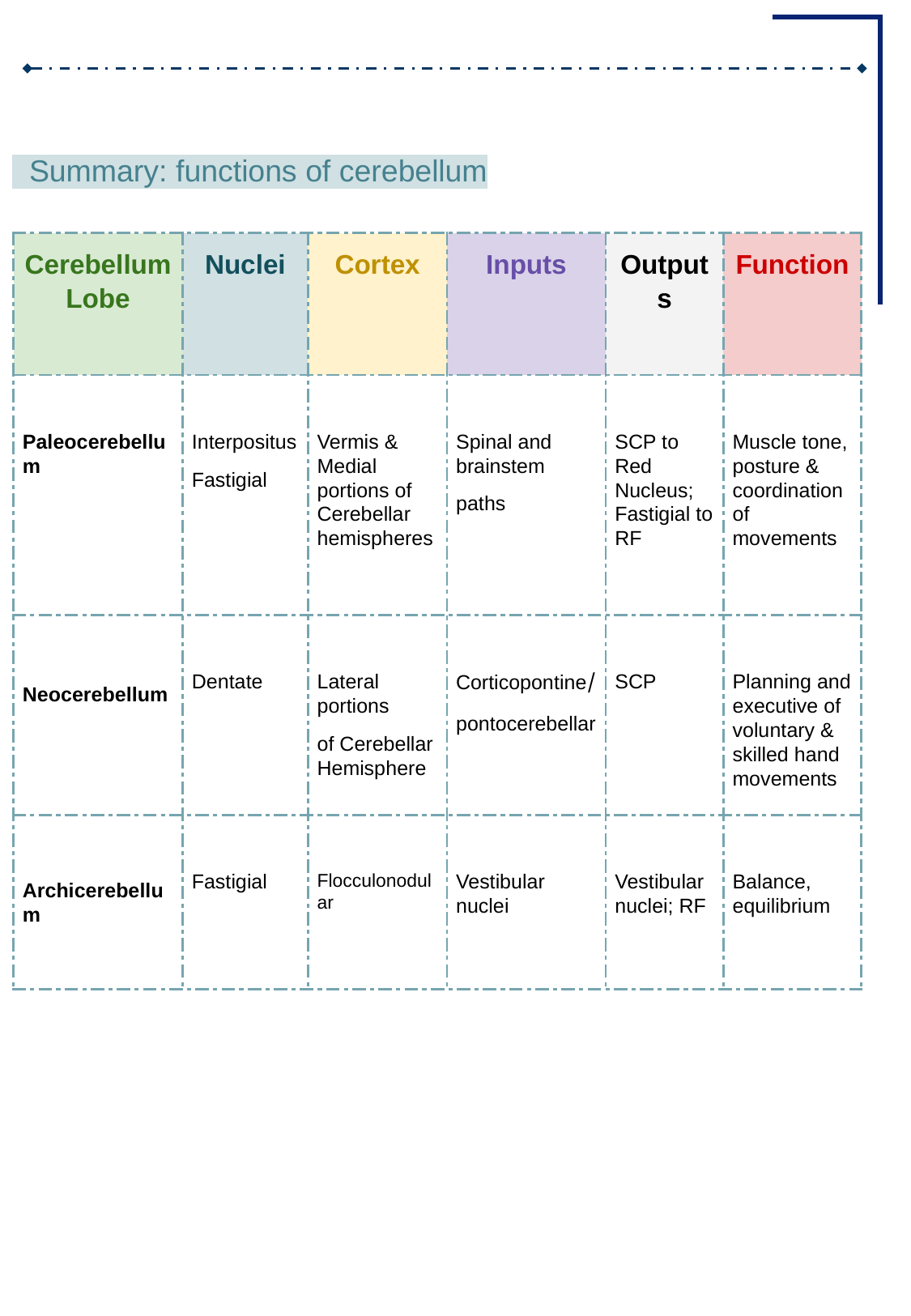

Summary: functions of cerebellum

| Cerebellum Lobe | Nuclei | Cortex | Inputs | Outputs | Function |
| --- | --- | --- | --- | --- | --- |
| Paleocerebellum | Interpositus Fastigial | Vermis & Medial portions of Cerebellar hemispheres | Spinal and brainstem paths | SCP to Red Nucleus; Fastigial to RF | Muscle tone, posture & coordination of movements |
| Neocerebellum | Dentate | Lateral portions of Cerebellar Hemisphere | /Corticopontine pontocerebellar | SCP | Planning and executive of voluntary & skilled hand movements |
| Archicerebellum | Fastigial | Flocculonodular | Vestibular nuclei | Vestibular nuclei; RF | Balance, equilibrium |